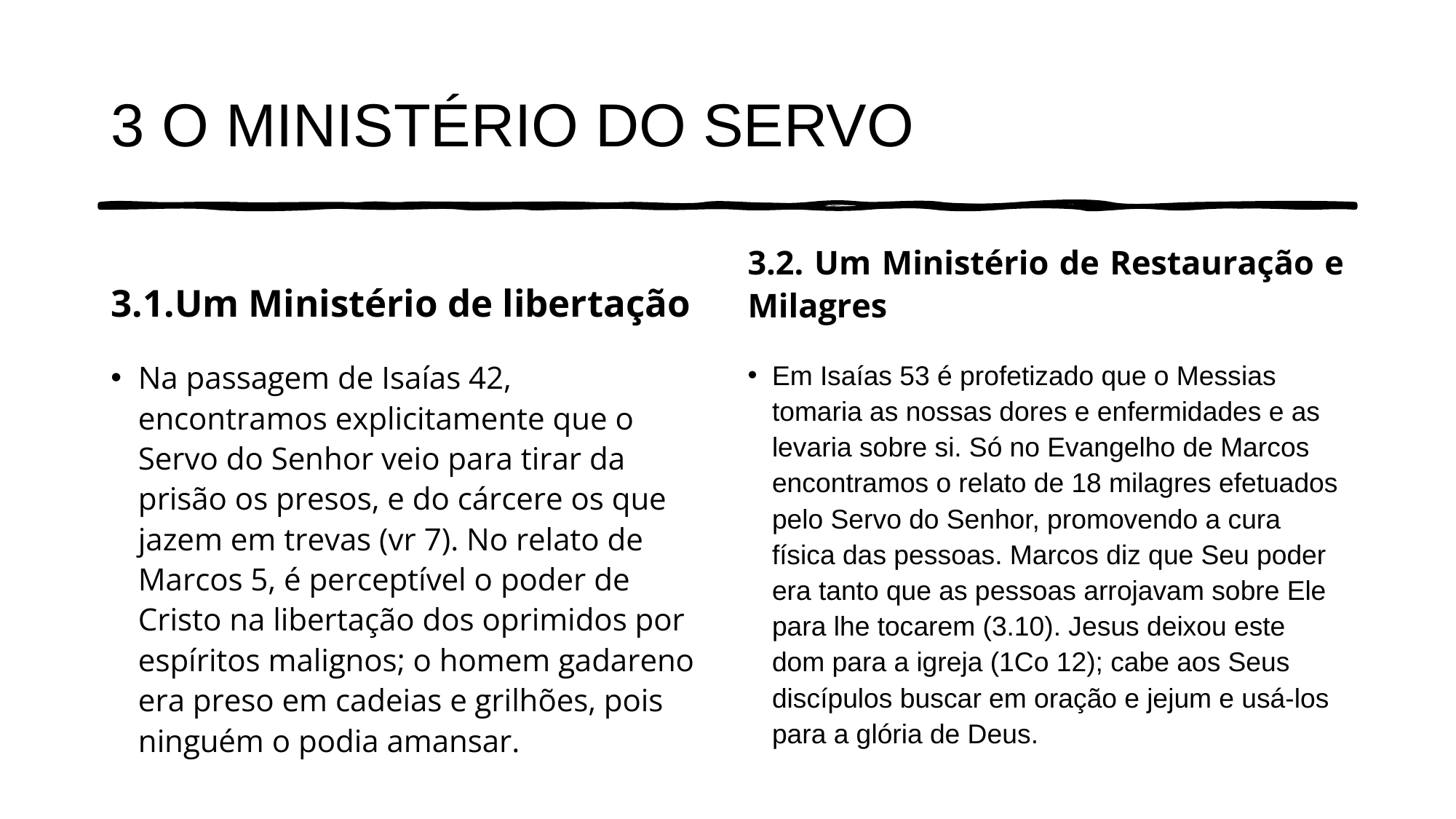

# 3 O MINISTÉRIO DO SERVO
3.1.Um Ministério de libertação
3.2. Um Ministério de Restauração e Milagres
Na passagem de Isaías 42, encontramos explicitamente que o Servo do Senhor veio para tirar da prisão os presos, e do cárcere os que jazem em trevas (vr 7). No relato de Marcos 5, é perceptível o poder de Cristo na libertação dos oprimidos por espíritos malignos; o homem gadareno era preso em cadeias e grilhões, pois ninguém o podia amansar.
Em Isaías 53 é profetizado que o Messias tomaria as nossas dores e enfermidades e as levaria sobre si. Só no Evangelho de Marcos encontramos o relato de 18 milagres efetuados pelo Servo do Senhor, promovendo a cura física das pessoas. Marcos diz que Seu poder era tanto que as pessoas arrojavam sobre Ele para lhe tocarem (3.10). Jesus deixou este dom para a igreja (1Co 12); cabe aos Seus discípulos buscar em oração e jejum e usá-los para a glória de Deus.